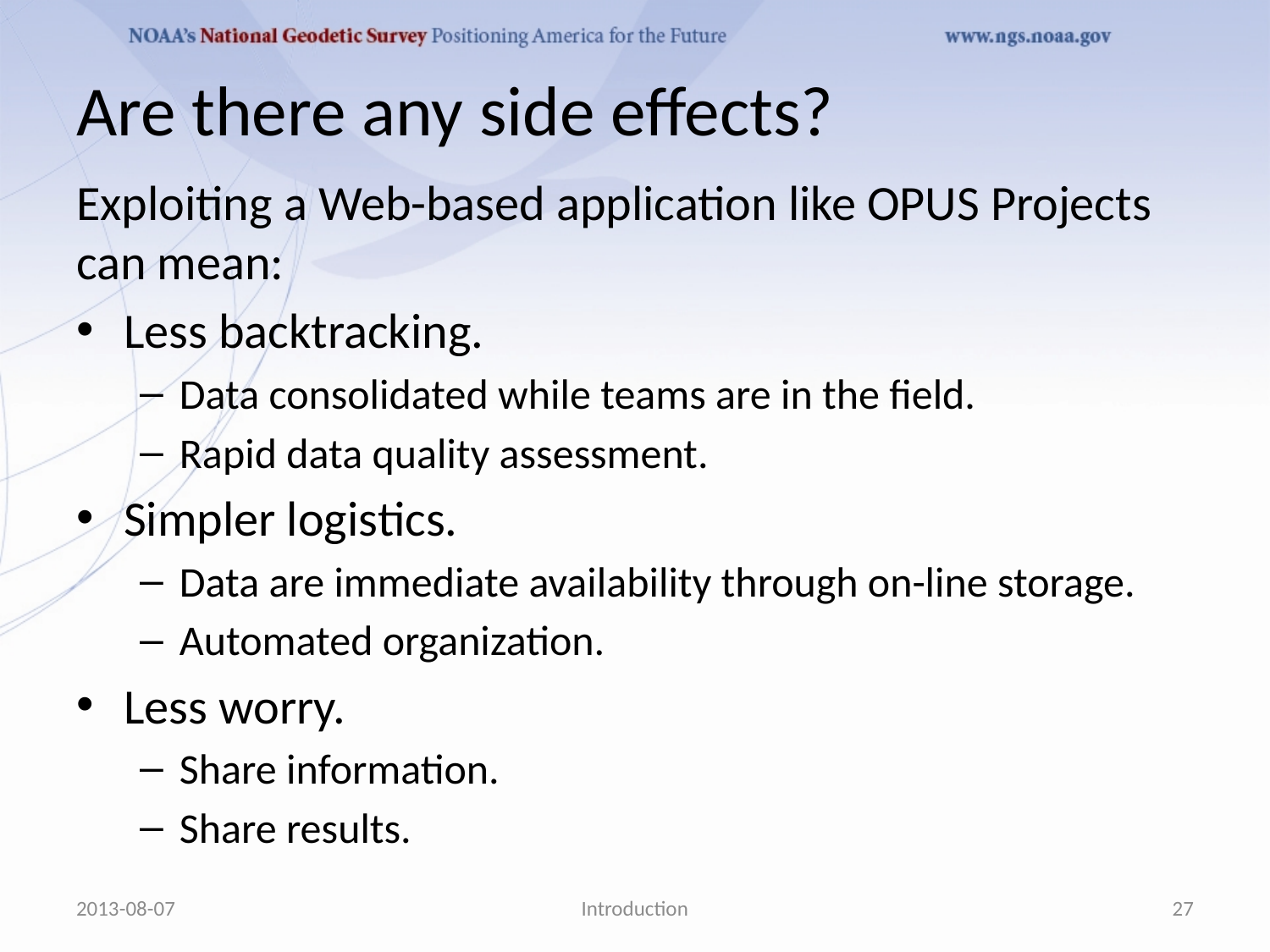

# Are there any side effects?
Exploiting a Web-based application like OPUS Projects can mean:
Less backtracking.
Data consolidated while teams are in the field.
Rapid data quality assessment.
Simpler logistics.
Data are immediate availability through on-line storage.
Automated organization.
Less worry.
Share information.
Share results.
2013-08-07
Introduction
27